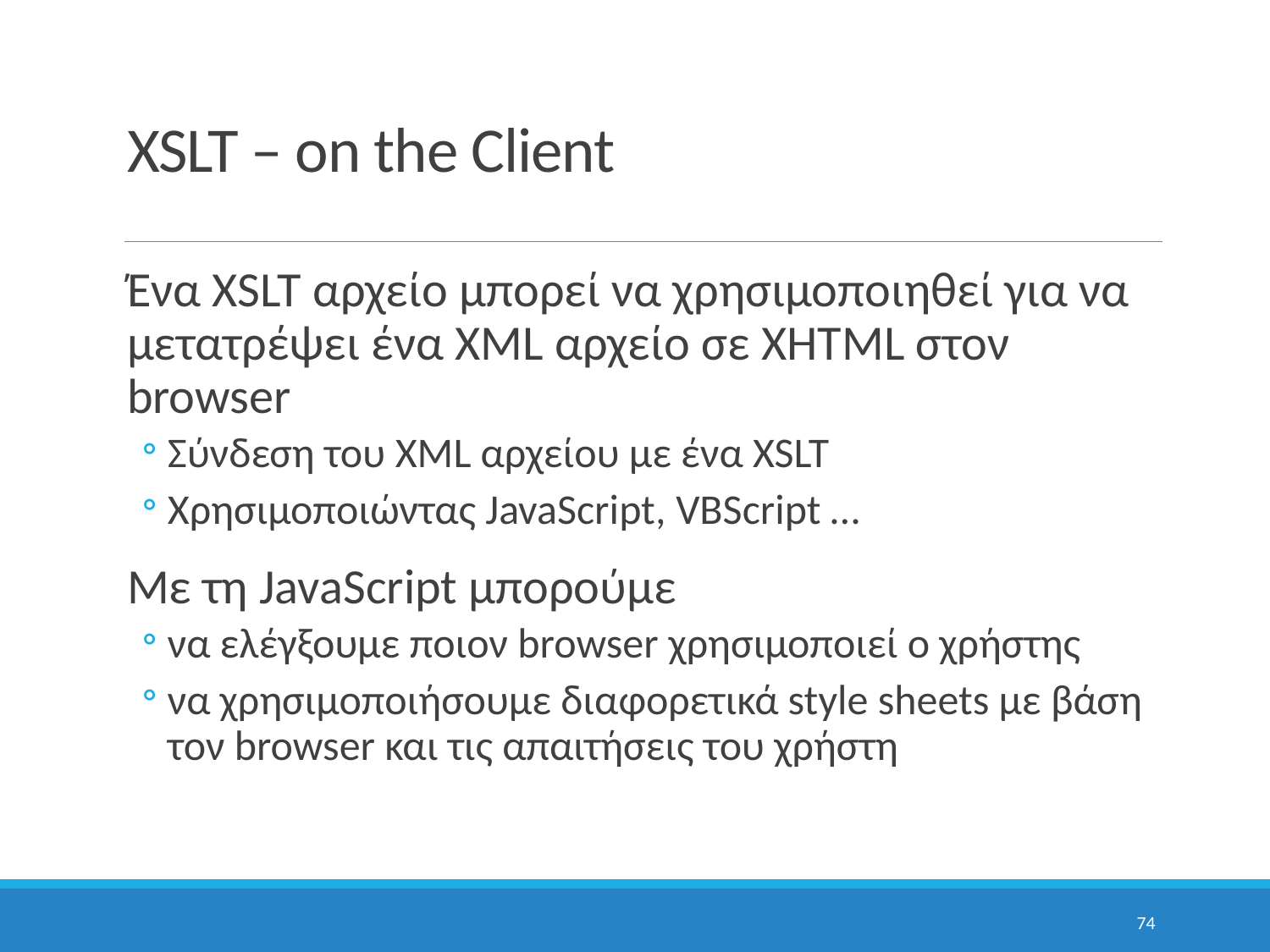

# XSLT – on the Client
Ένα XSLT αρχείο μπορεί να χρησιμοποιηθεί για να μετατρέψει ένα XML αρχείο σε XHTML στον browser
Σύνδεση του XML αρχείου με ένα XSLT
Χρησιμοποιώντας JavaScript, VBScript …
Με τη JavaScript μπορούμε
να ελέγξουμε ποιον browser χρησιμοποιεί ο χρήστης
να χρησιμοποιήσουμε διαφορετικά style sheets με βάση τον browser και τις απαιτήσεις του χρήστη
74